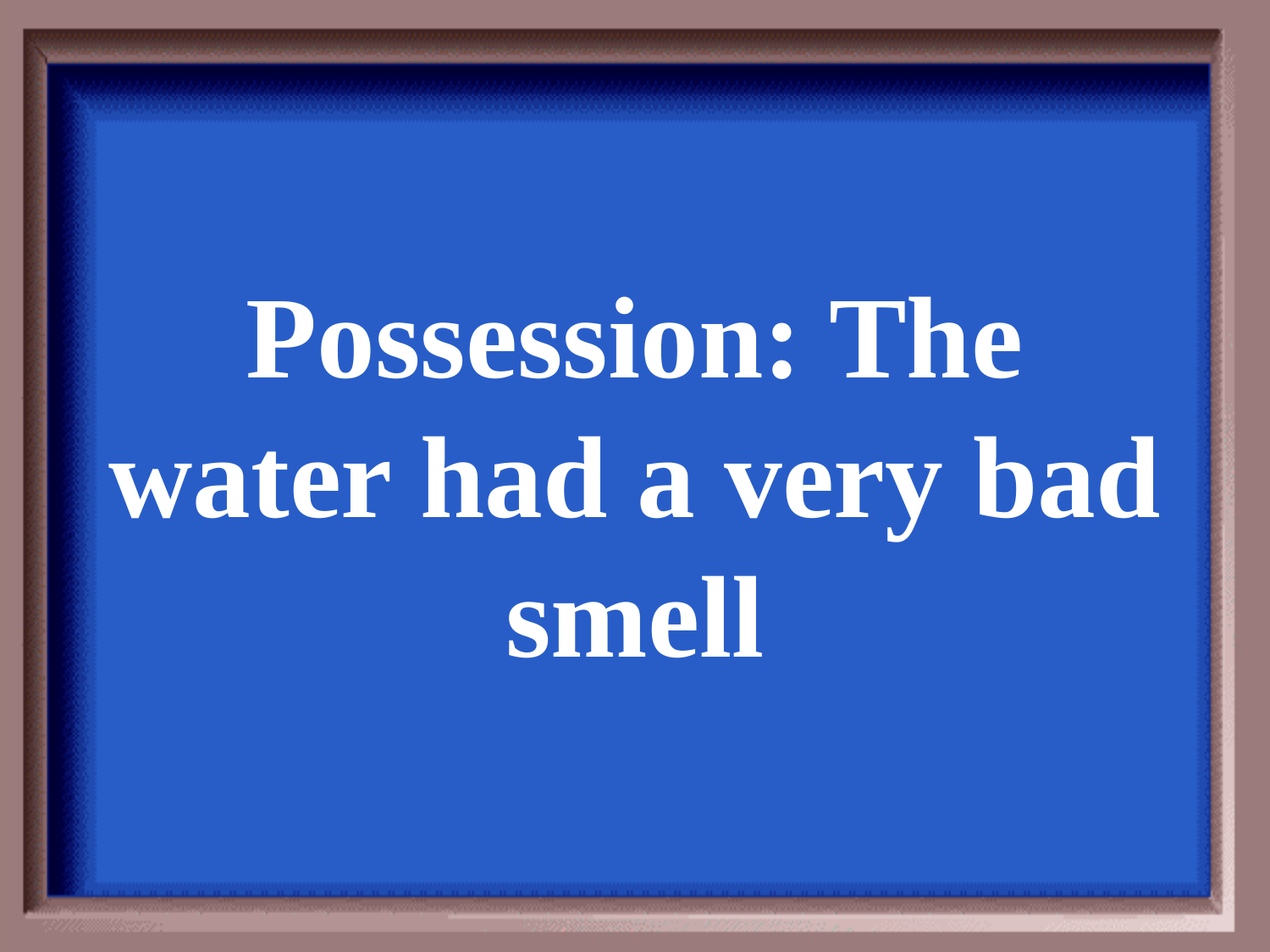

Possession: The water had a very bad smell